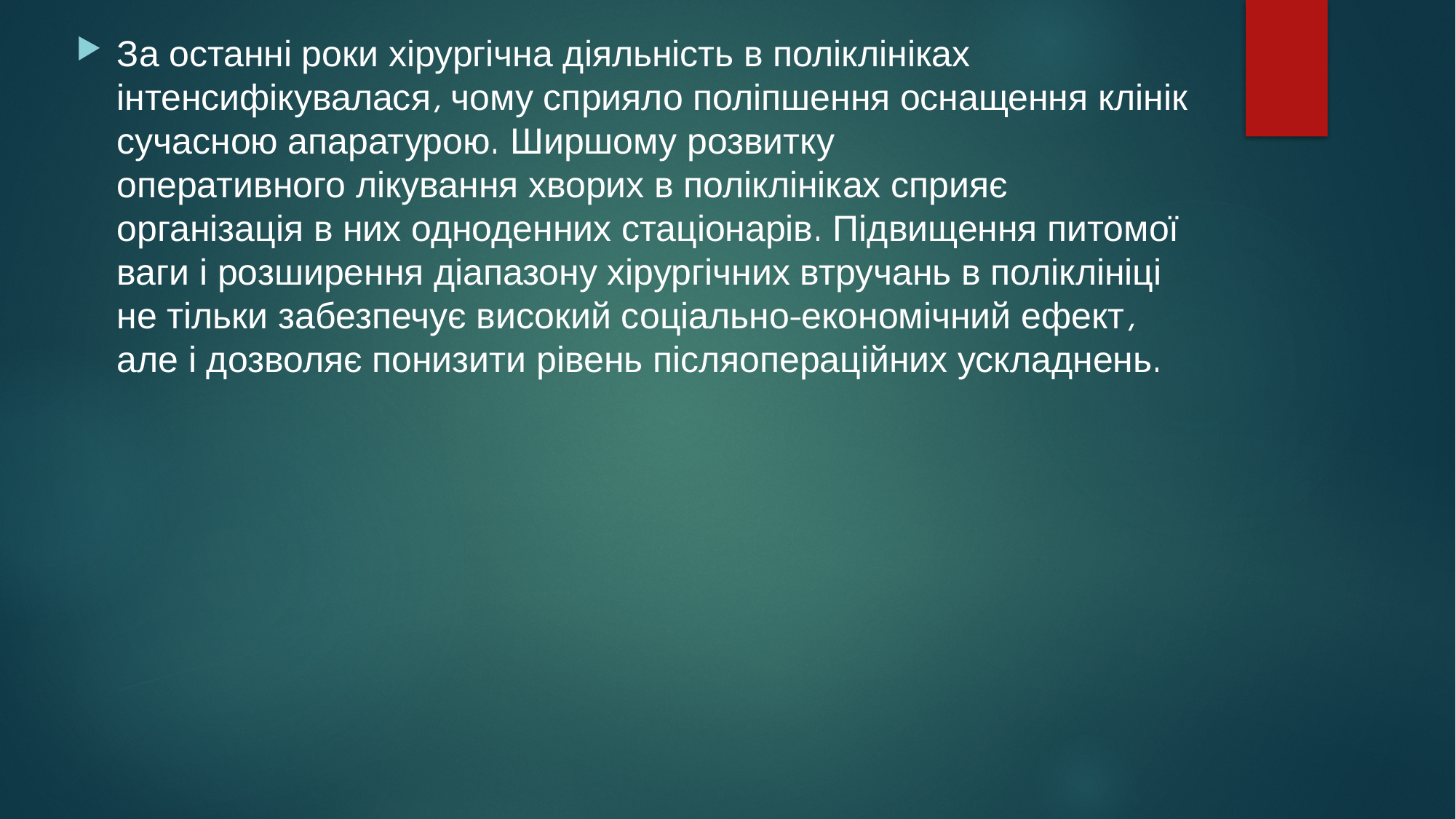

За останні роки хірургічна діяльність в поліклініках інтенсифікувалася, чому сприяло поліпшення оснащення клінік сучасною апаратурою. Ширшому розвитку оперативного лікування хворих в поліклініках сприяє організація в них одноденних стаціонарів. Підвищення питомої ваги і розширення діапазону хірургічних втручань в поліклініці не тільки забезпечує високий соціально-економічний ефект, але і дозволяє понизити рівень післяопераційних ускладнень.